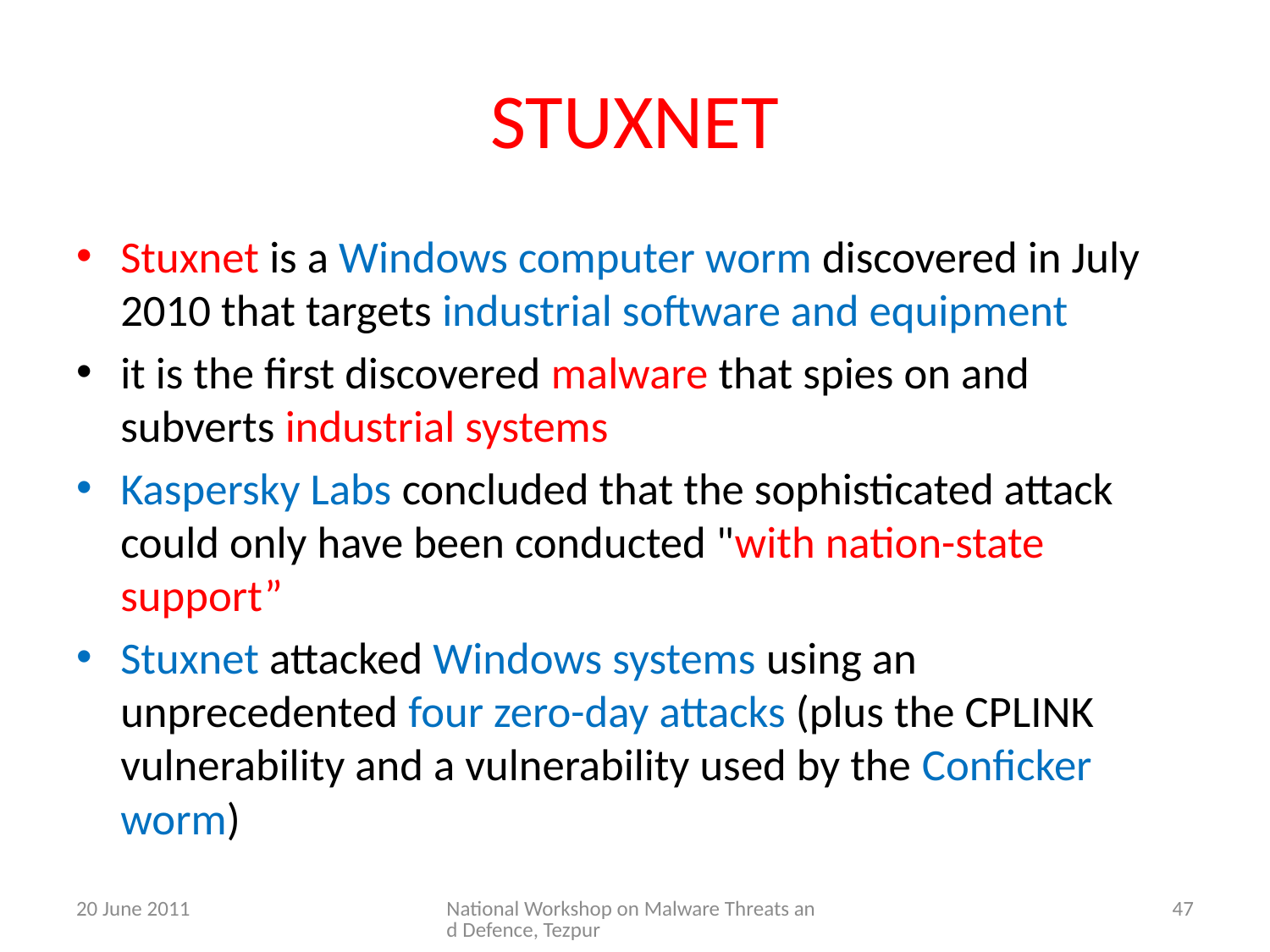

# STUXNET
Stuxnet is a Windows computer worm discovered in July 2010 that targets industrial software and equipment
it is the first discovered malware that spies on and subverts industrial systems
Kaspersky Labs concluded that the sophisticated attack could only have been conducted "with nation-state support”
Stuxnet attacked Windows systems using an unprecedented four zero-day attacks (plus the CPLINK vulnerability and a vulnerability used by the Conficker worm)

20 June 2011
National Workshop on Malware Threats and Defence, Tezpur
47